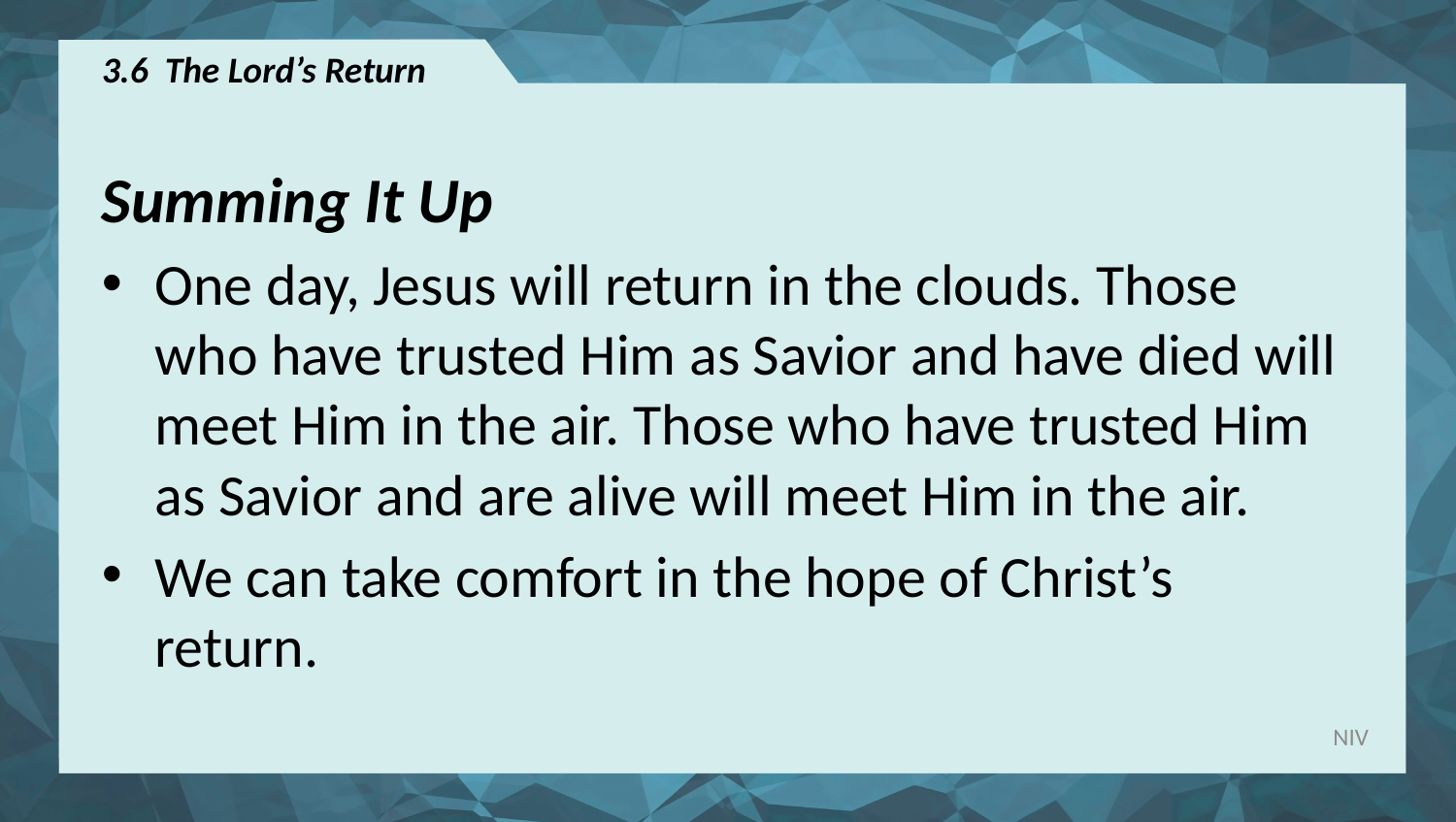

# 3.6  The Lord’s Return
Summing It Up
One day, Jesus will return in the clouds. Those who have trusted Him as Savior and have died will meet Him in the air. Those who have trusted Him as Savior and are alive will meet Him in the air.
We can take comfort in the hope of Christ’s return.
NIV